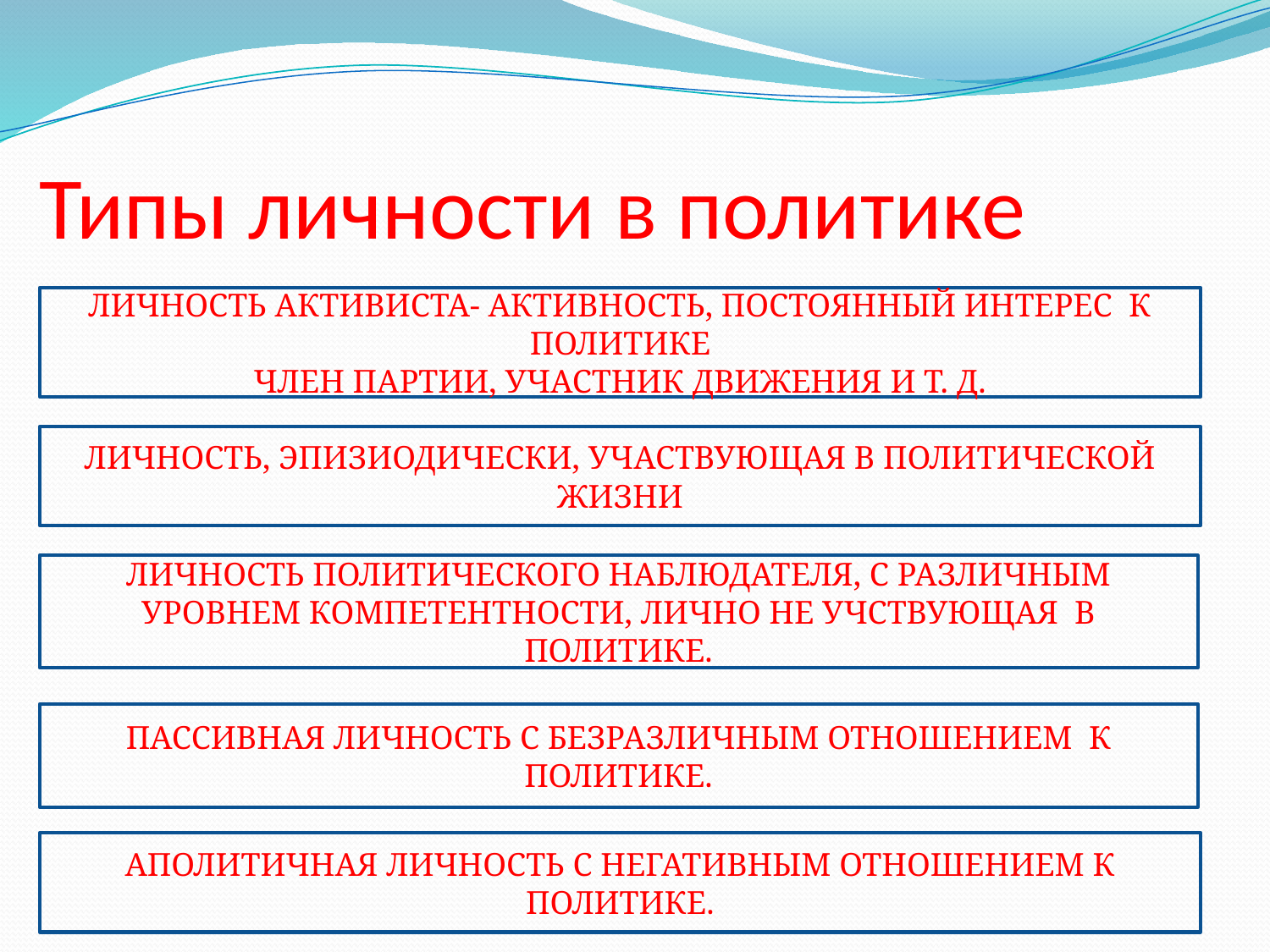

# Типы личности в политике

ЛИЧНОСТЬ АКТИВИСТА- АКТИВНОСТЬ, ПОСТОЯННЫЙ ИНТЕРЕС  К ПОЛИТИКЕ
ЧЛЕН ПАРТИИ, УЧАСТНИК ДВИЖЕНИЯ И Т. Д.
ЛИЧНОСТЬ, ЭПИЗИОДИЧЕСКИ, УЧАСТВУЮЩАЯ В ПОЛИТИЧЕСКОЙ ЖИЗНИ
ЛИЧНОСТЬ ПОЛИТИЧЕСКОГО НАБЛЮДАТЕЛЯ, С РАЗЛИЧНЫМ УРОВНЕМ КОМПЕТЕНТНОСТИ, ЛИЧНО НЕ УЧСТВУЮЩАЯ  В ПОЛИТИКЕ.
ПАССИВНАЯ ЛИЧНОСТЬ С БЕЗРАЗЛИЧНЫМ ОТНОШЕНИЕМ  К ПОЛИТИКЕ.
АПОЛИТИЧНАЯ ЛИЧНОСТЬ С НЕГАТИВНЫМ ОТНОШЕНИЕМ К ПОЛИТИКЕ.